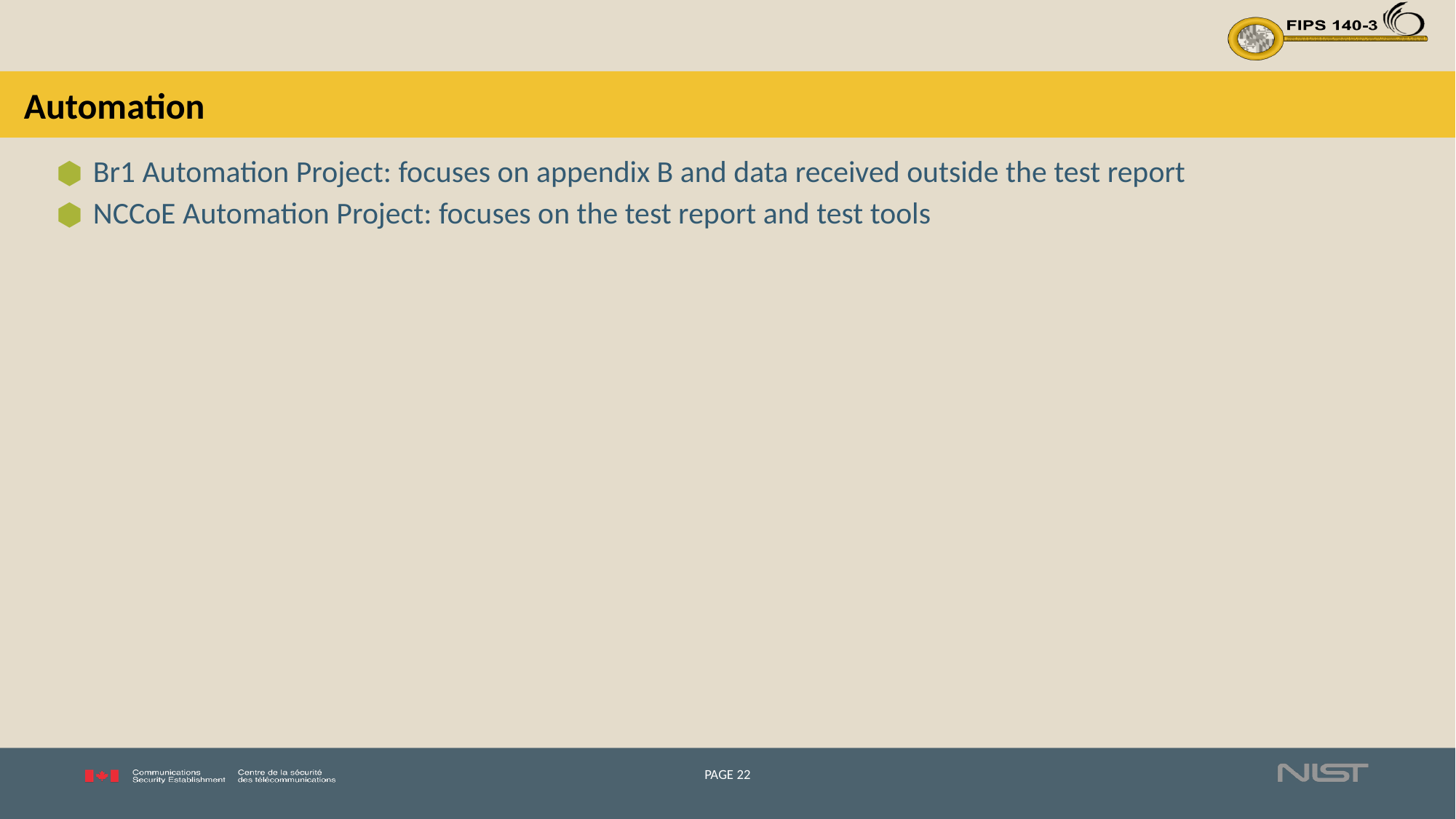

# Automation
Br1 Automation Project: focuses on appendix B and data received outside the test report
NCCoE Automation Project: focuses on the test report and test tools